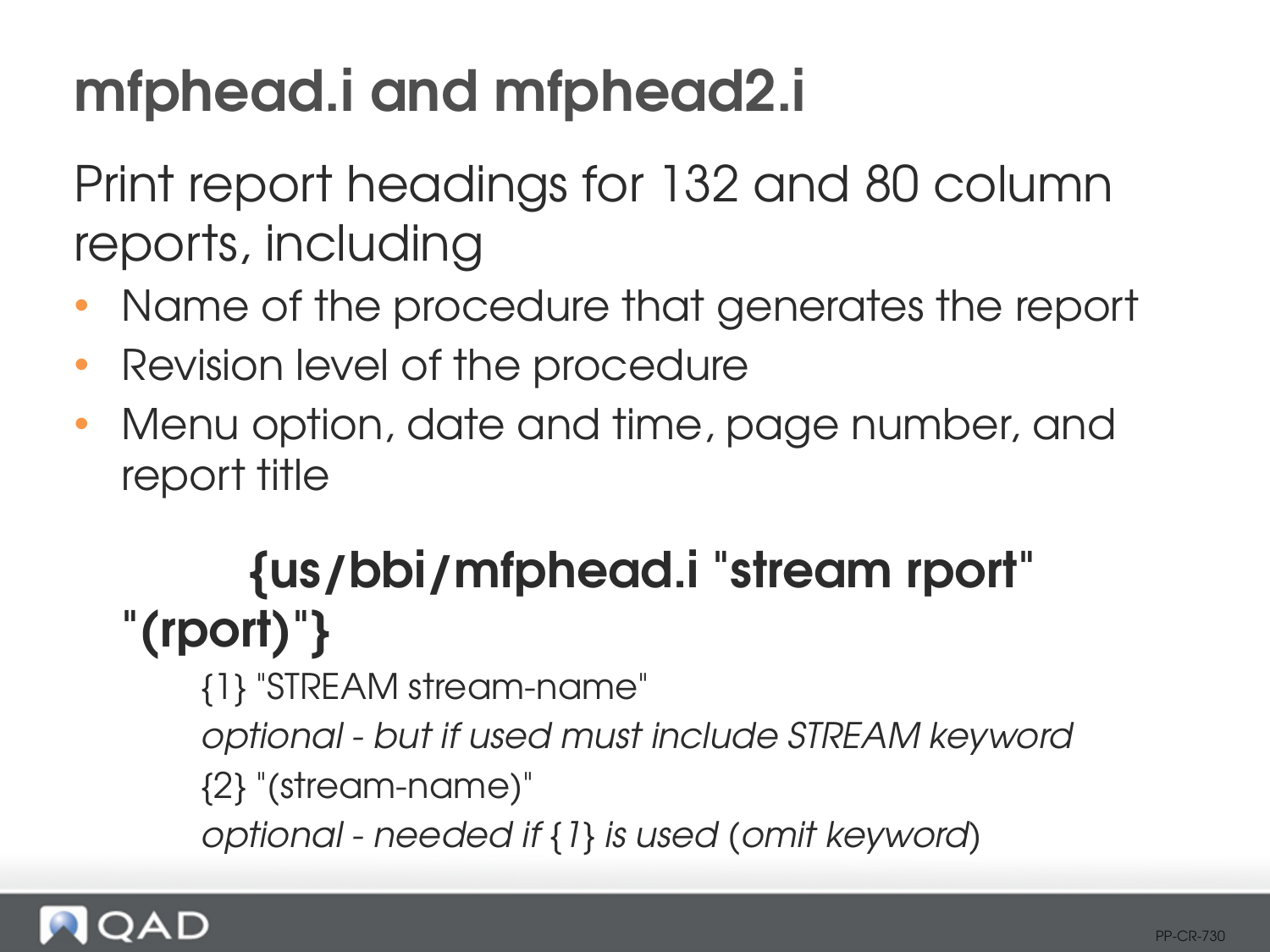

# mfphead.i and mfphead2.i
Print report headings for 132 and 80 column reports, including
Name of the procedure that generates the report
Revision level of the procedure
Menu option, date and time, page number, and report title
		{us/bbi/mfphead.i "stream rport" "(rport)"}
{1} "STREAM stream-name"
optional - but if used must include STREAM keyword
{2} "(stream-name)"
optional - needed if {1} is used (omit keyword)
PP-CR-730